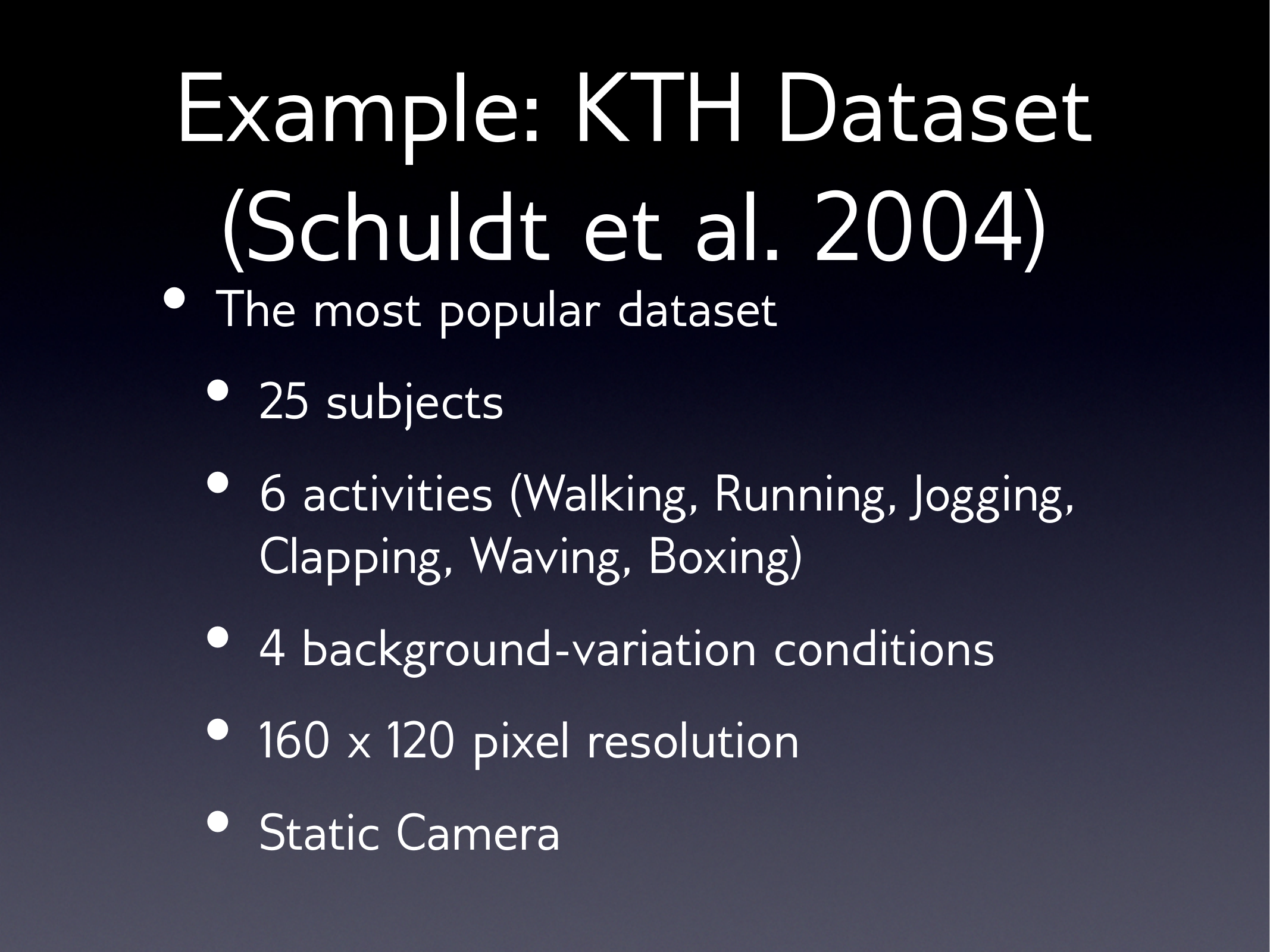

# Example: KTH Dataset (Schuldt et al. 2004)
The most popular dataset
25 subjects
6 activities (Walking, Running, Jogging, Clapping, Waving, Boxing)
4 background-variation conditions
160 x 120 pixel resolution
Static Camera